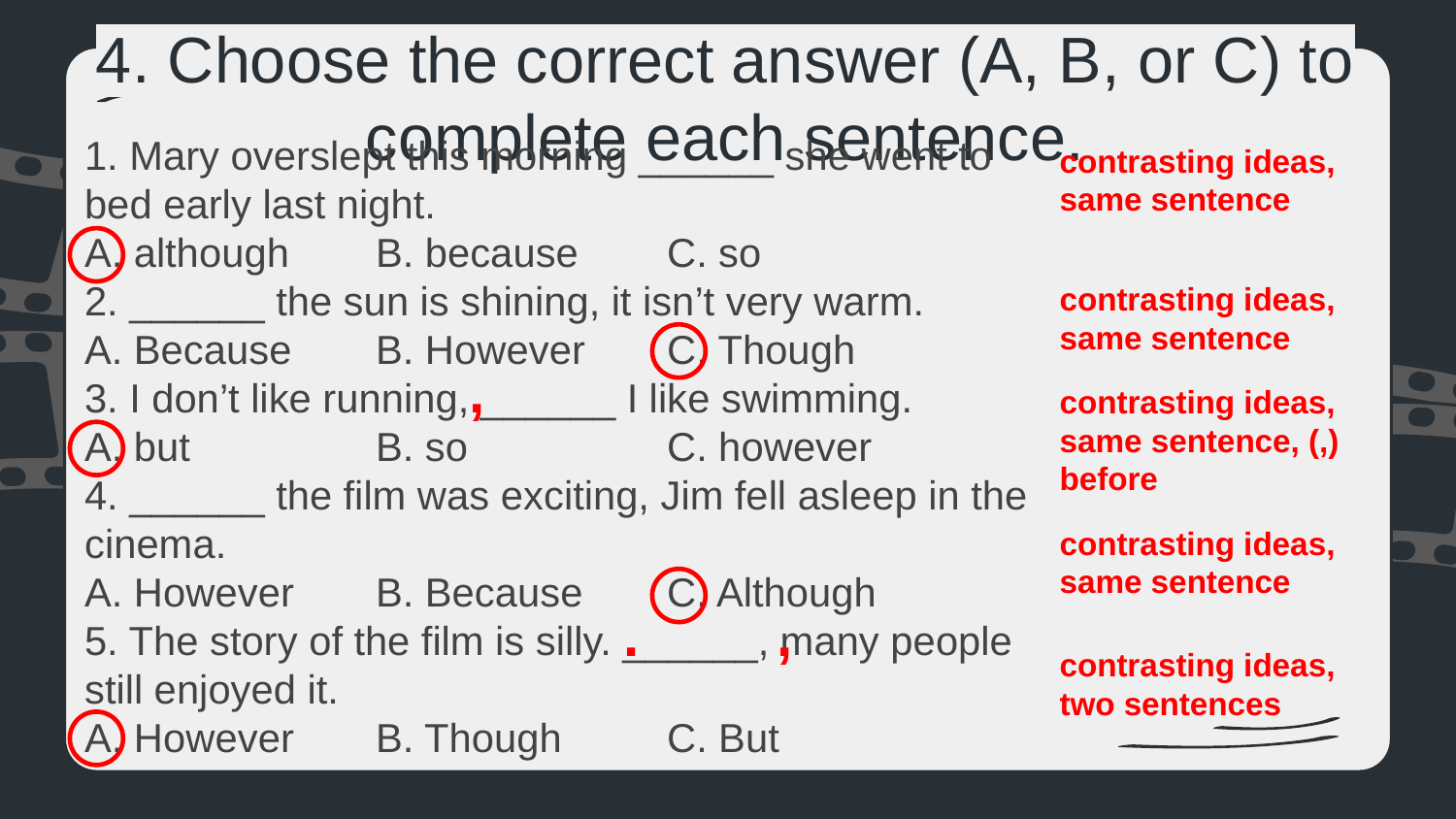

# 4. Choose the correct answer (A, B, or C) to complete each sentence.
1. Mary overslept this morning ______ she went to bed early last night.
A. although 	B. because 	C. so
2. ______ the sun is shining, it isn’t very warm.
A. Because 	B. However 	C. Though
3. I don’t like running, ______ I like swimming.
A. but 		B. so 		C. however
4. ______ the film was exciting, Jim fell asleep in the cinema.
A. However 	B. Because 	C. Although
5. The story of the film is silly. ______, many people still enjoyed it.
A. However 	B. Though 	C. But
contrasting ideas, same sentence

contrasting ideas, same sentence

,
contrasting ideas, same sentence, (,) before

contrasting ideas, same sentence

.
,
contrasting ideas, two sentences